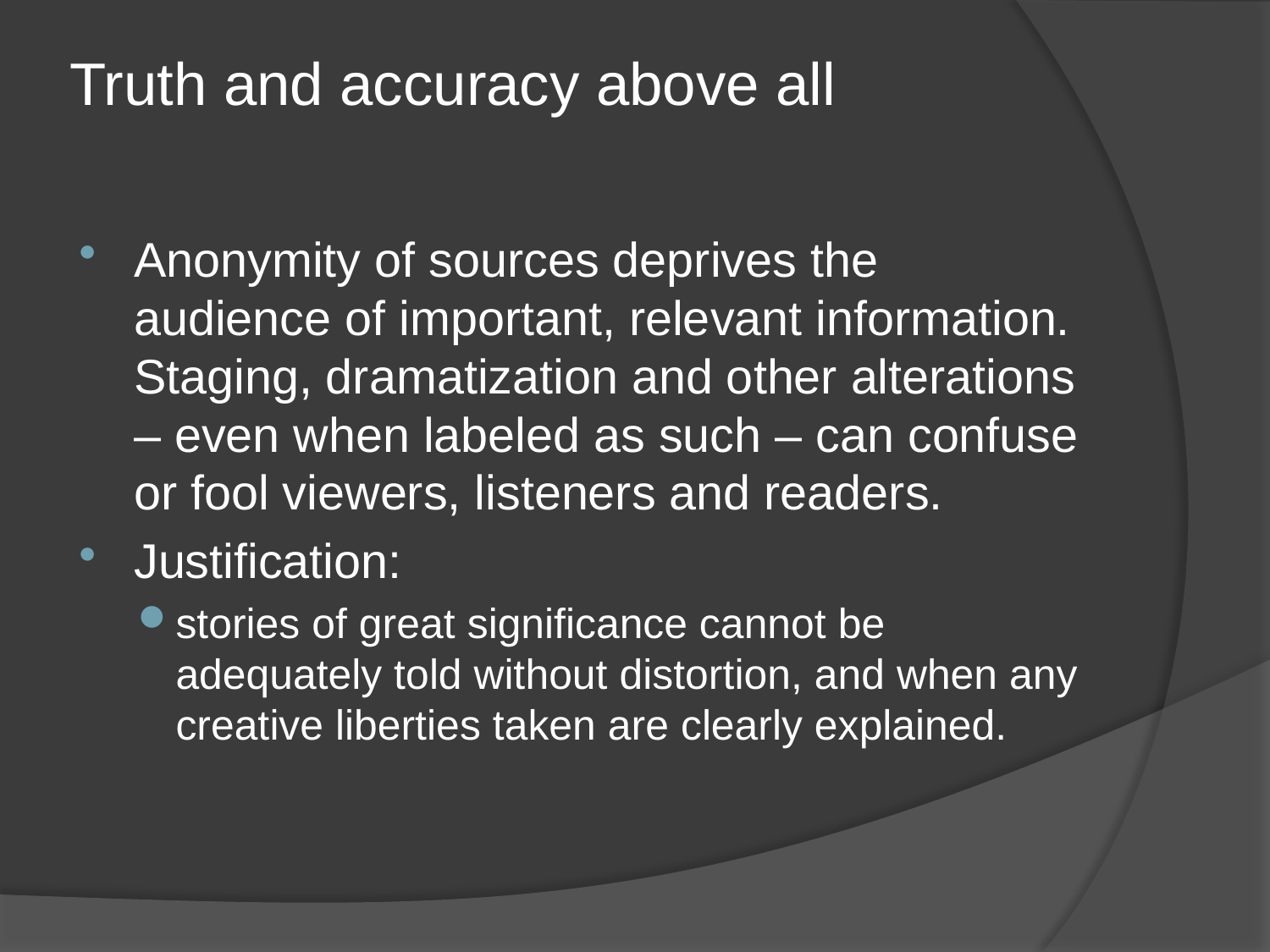

# Truth and accuracy above all
Anonymity of sources deprives the audience of important, relevant information. Staging, dramatization and other alterations – even when labeled as such – can confuse or fool viewers, listeners and readers.
Justification:
stories of great significance cannot be adequately told without distortion, and when any creative liberties taken are clearly explained.